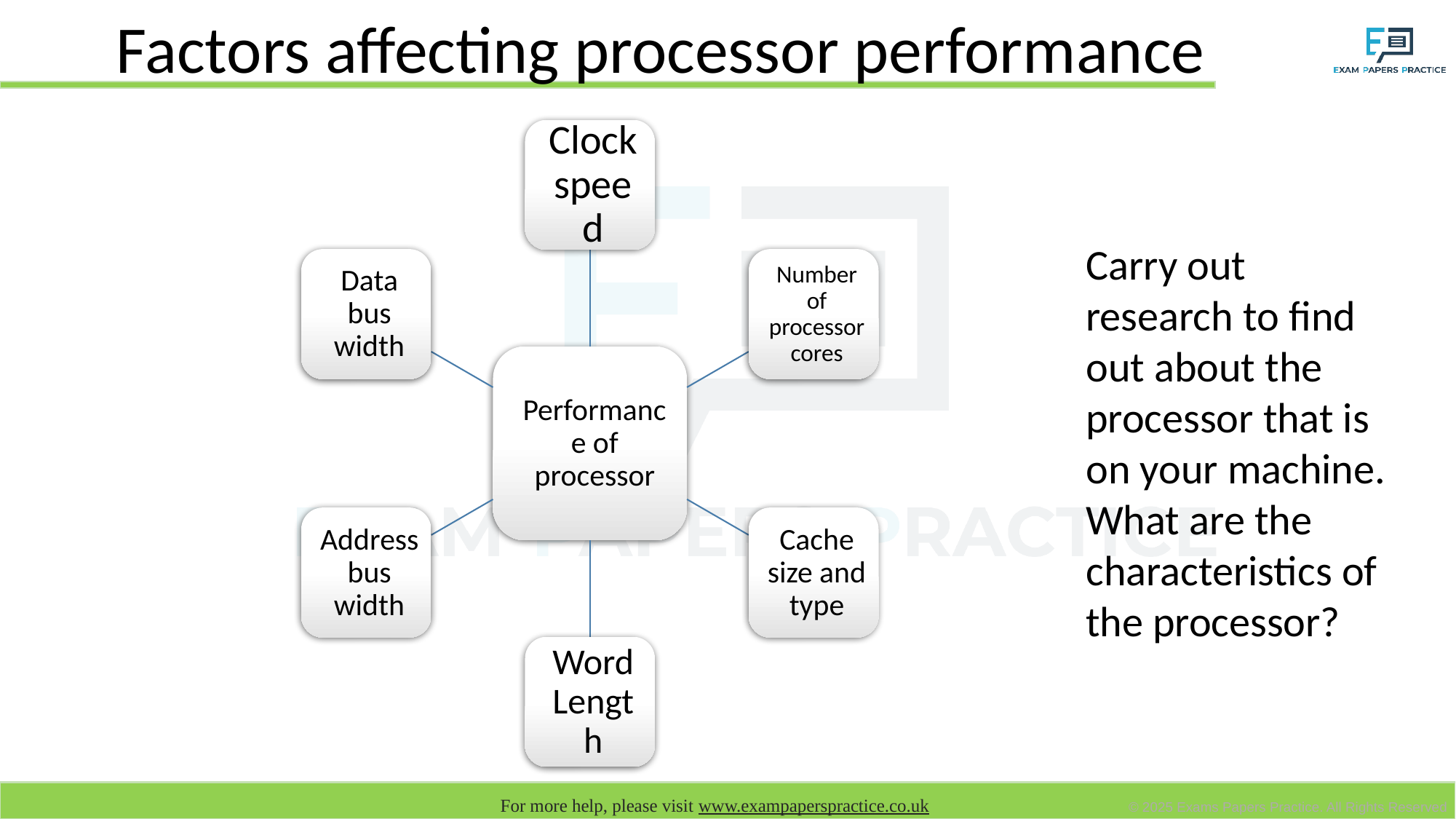

# Factors affecting processor performance
Performance of processor
Clock speed
Number of processor cores
Cache size and type
Word Length
Address bus width
Data bus width
Carry out research to find  out about the processor that is on your machine. What are the characteristics of the processor?